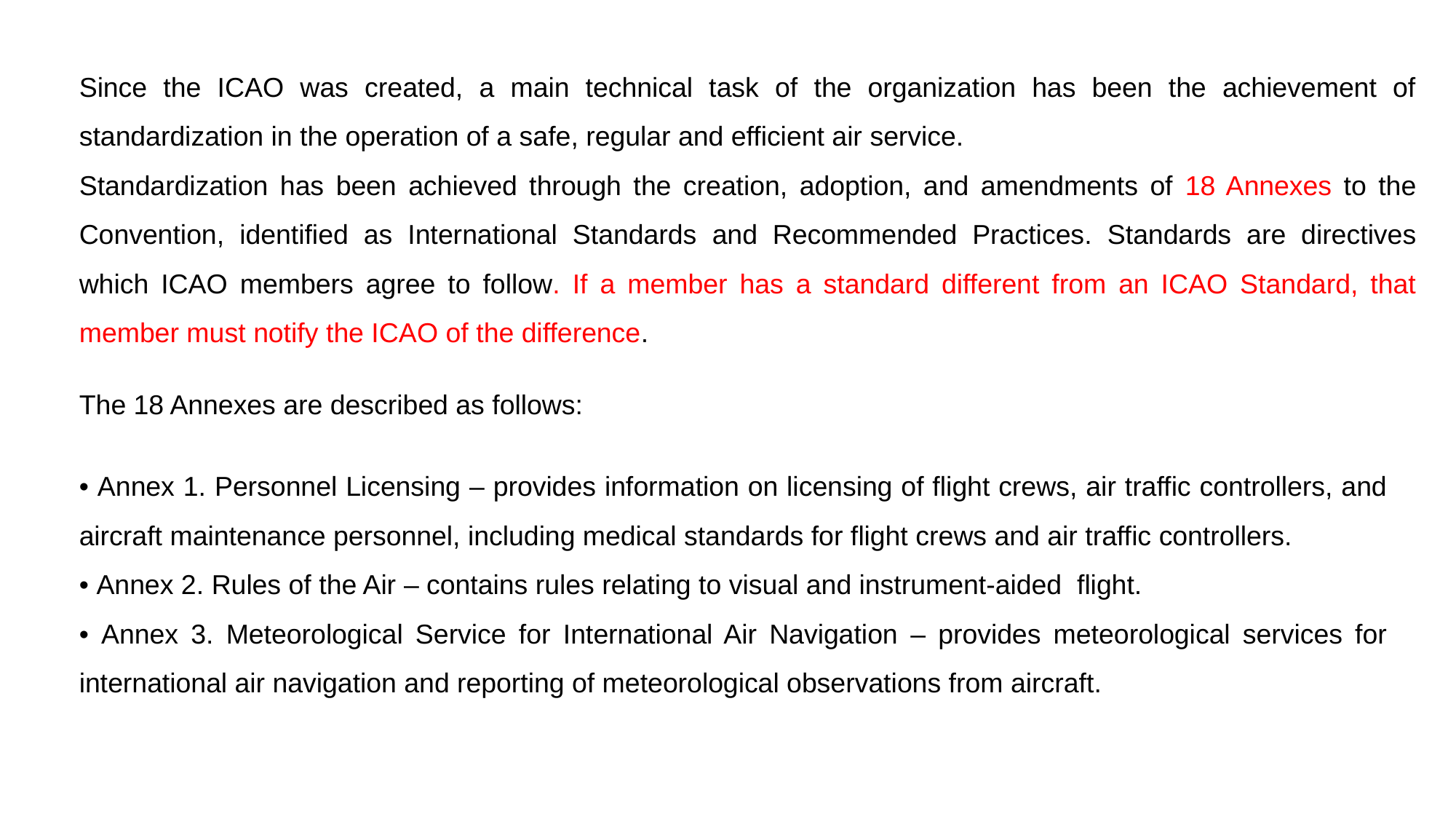

Since the ICAO was created, a main technical task of the organization has been the achievement of standardization in the operation of a safe, regular and efficient air service.
Standardization has been achieved through the creation, adoption, and amendments of 18 Annexes to the Convention, identified as International Standards and Recommended Practices. Standards are directives which ICAO members agree to follow. If a member has a standard different from an ICAO Standard, that member must notify the ICAO of the difference.
The 18 Annexes are described as follows:

• Annex 1. Personnel Licensing – provides information on licensing of flight crews, air traffic controllers, and aircraft maintenance personnel, including medical standards for flight crews and air traffic controllers.
• Annex 2. Rules of the Air – contains rules relating to visual and instrument-aided  flight.
• Annex 3. Meteorological Service for International Air Navigation – provides meteorological services for international air navigation and reporting of meteorological observations from aircraft.